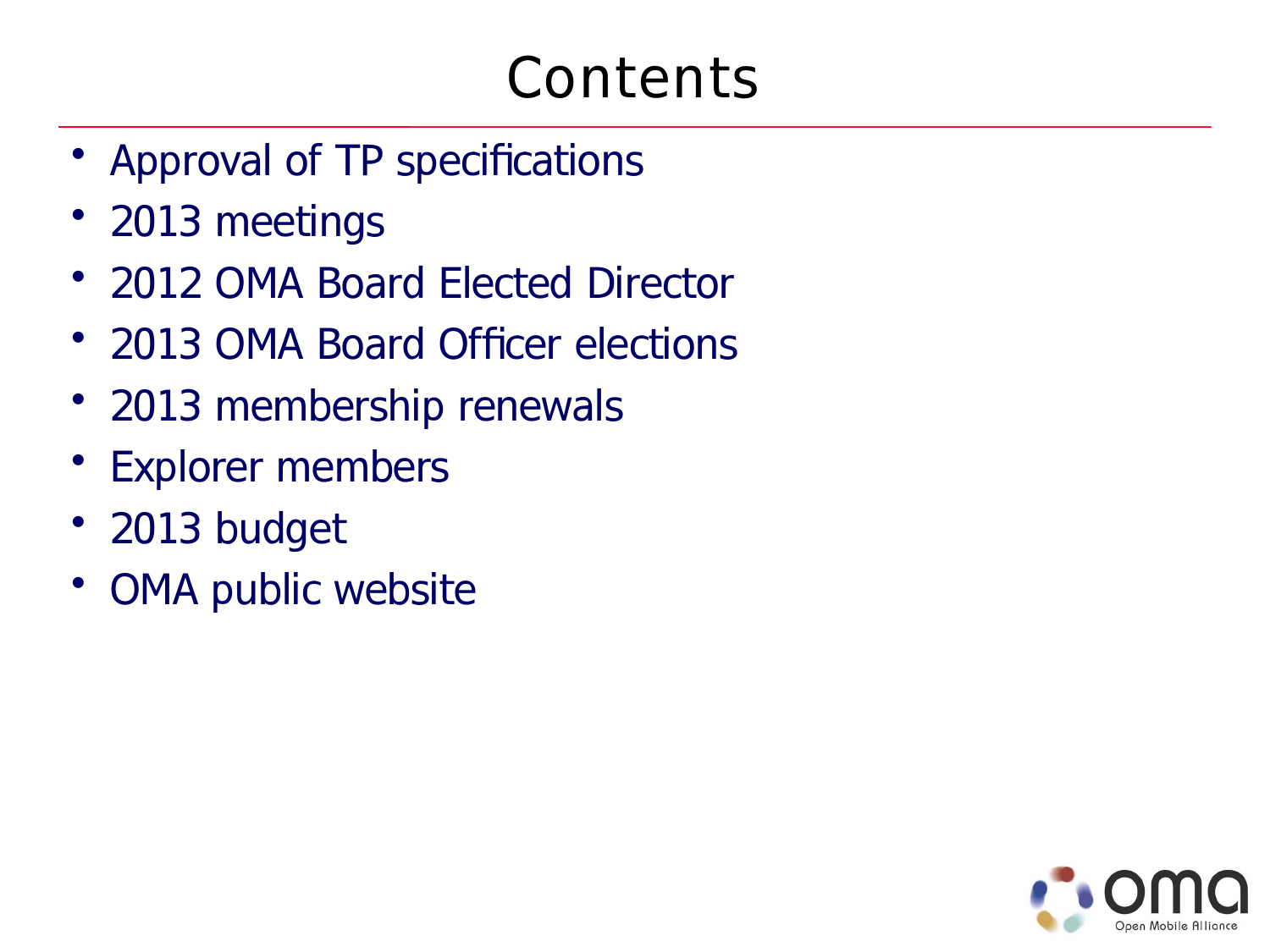

# Contents
Approval of TP specifications
2013 meetings
2012 OMA Board Elected Director
2013 OMA Board Officer elections
2013 membership renewals
Explorer members
2013 budget
OMA public website